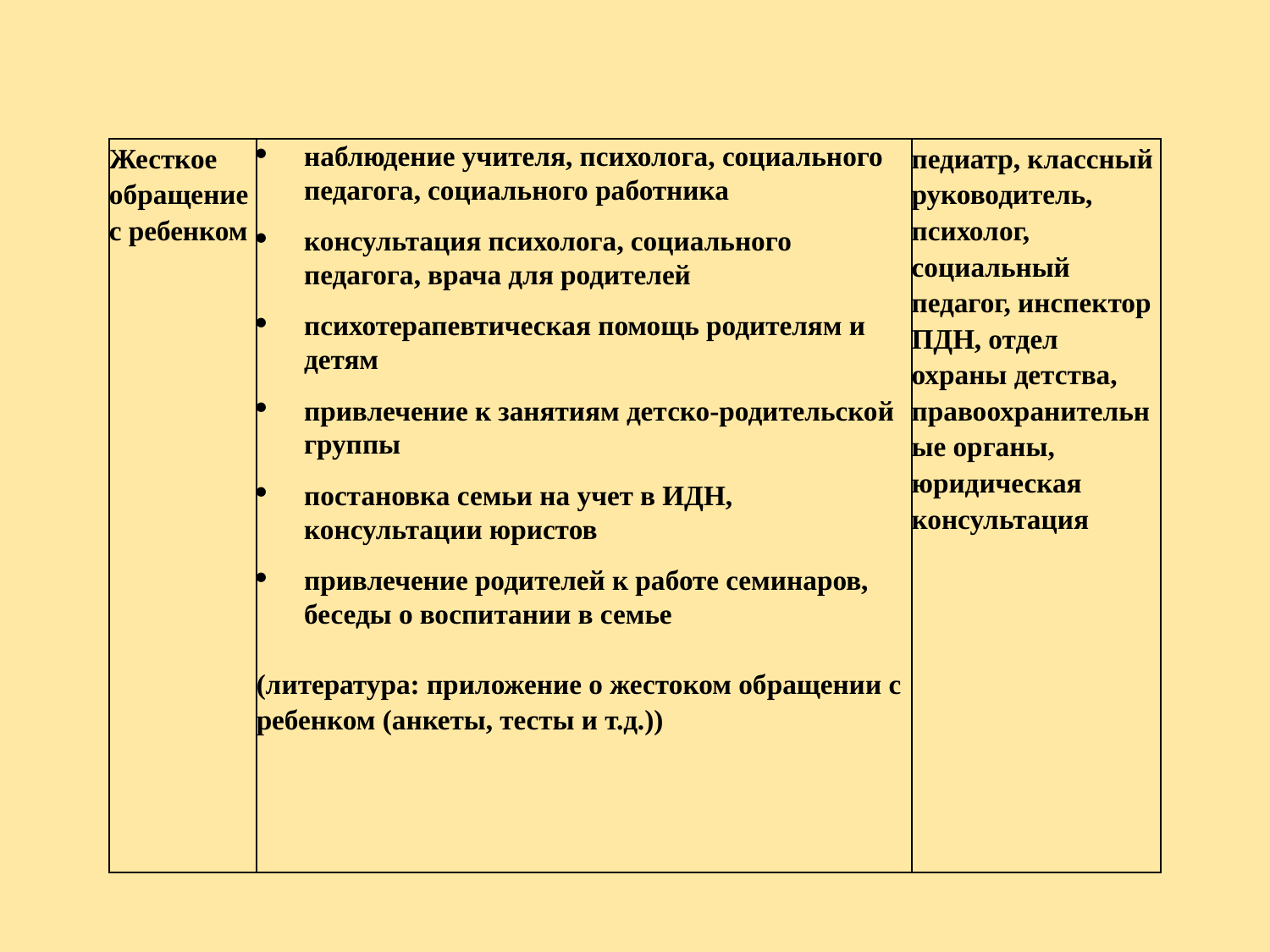

| Жесткое обращение с ребенком | наблюдение учителя, психолога, социального педагога, социального работника консультация психолога, социального педагога, врача для родителей психотерапевтическая помощь родителям и детям привлечение к занятиям детско-родительской группы постановка семьи на учет в ИДН, консультации юристов привлечение родителей к работе семинаров, беседы о воспитании в семье (литература: приложение о жестоком обращении с ребенком (анкеты, тесты и т.д.)) | педиатр, классный руководитель, психолог, социальный педагог, инспектор ПДН, отдел охраны детства, правоохранительные органы, юридическая консультация |
| --- | --- | --- |